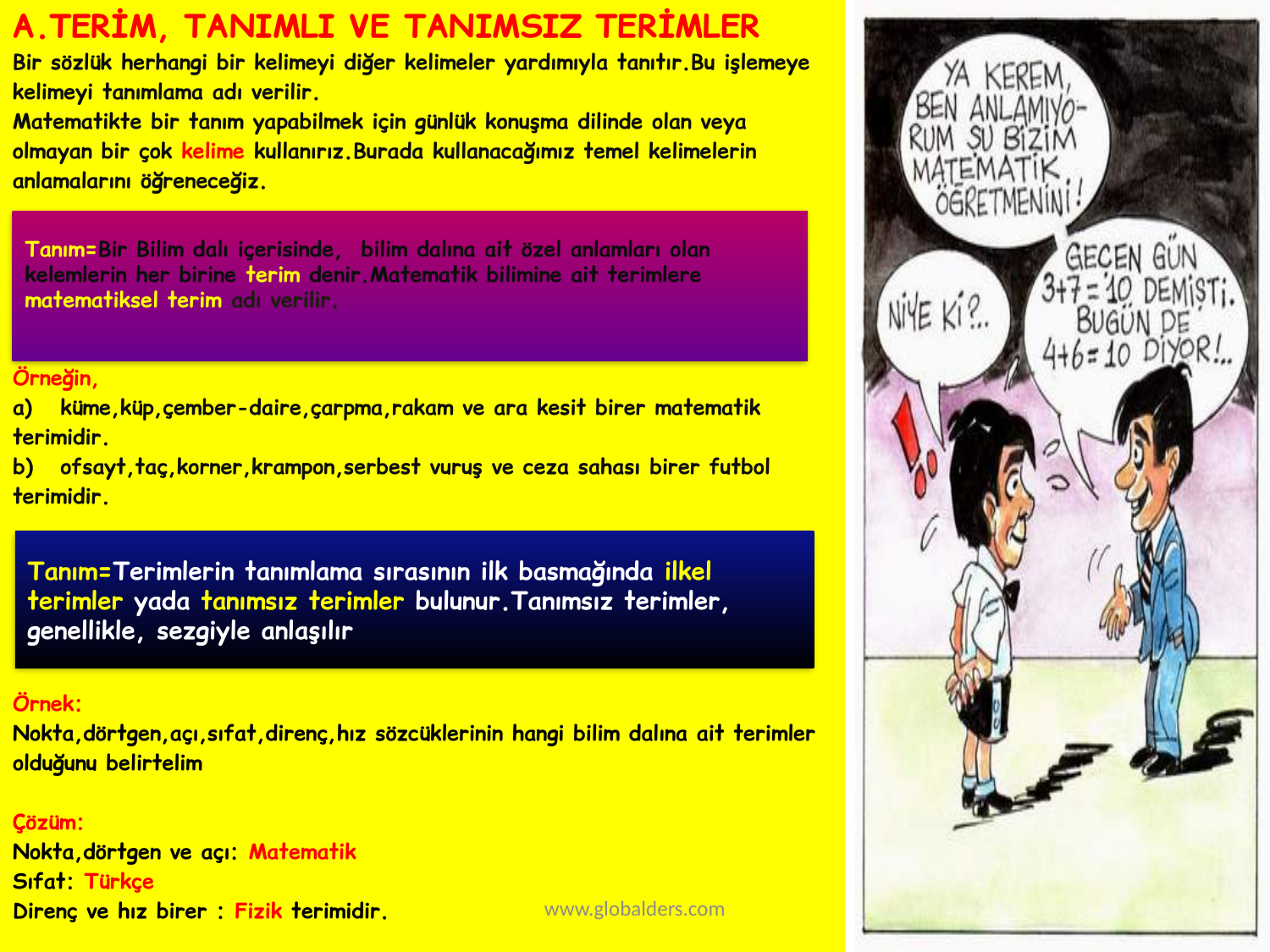

A.TERİM, TANIMLI VE TANIMSIZ TERİMLER
Bir sözlük herhangi bir kelimeyi diğer kelimeler yardımıyla tanıtır.Bu işlemeye
kelimeyi tanımlama adı verilir.
Matematikte bir tanım yapabilmek için günlük konuşma dilinde olan veya
olmayan bir çok kelime kullanırız.Burada kullanacağımız temel kelimelerin
anlamalarını öğreneceğiz.

Örneğin,
küme,küp,çember-daire,çarpma,rakam ve ara kesit birer matematik
terimidir.
ofsayt,taç,korner,krampon,serbest vuruş ve ceza sahası birer futbol
terimidir.

Örnek:
Nokta,dörtgen,açı,sıfat,direnç,hız sözcüklerinin hangi bilim dalına ait terimler
olduğunu belirtelim

Çözüm:
Nokta,dörtgen ve açı: Matematik
Sıfat: Türkçe
Direnç ve hız birer : Fizik terimidir.
Tanım=Bir Bilim dalı içerisinde,  bilim dalına ait özel anlamları olan kelemlerin her birine terim denir.Matematik bilimine ait terimlere  matematiksel terim adı verilir.

Tanım=Terimlerin tanımlama sırasının ilk basmağında ilkel terimler yada tanımsız terimler bulunur.Tanımsız terimler, genellikle, sezgiyle anlaşılır
www.globalders.com